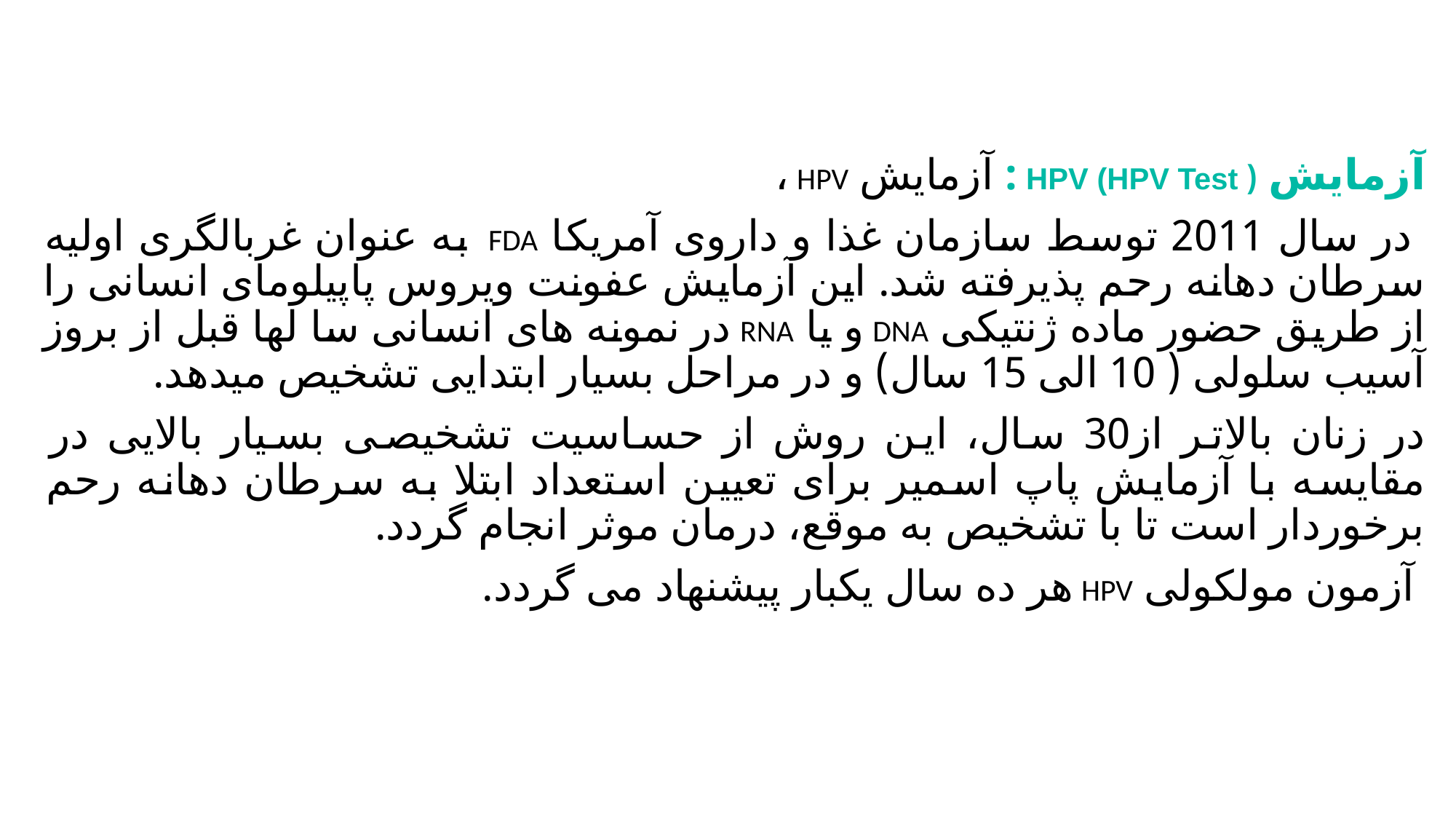

#
آزمایش ( HPV (HPV Test : آزمایش HPV ،
 در سال 2011 توسط سازمان غذا و داروی آمریکا FDA  به عنوان غربالگری اولیه سرطان دهانه رحم پذیرفته شد. این آزمایش عفونت ویروس پاپیلومای انسانی را از طریق حضور ماده ژنتیکی DNA و یا RNA در نمونه های انسانی سا لها قبل از بروز آسیب سلولی ( 10 الی 15 سال) و در مراحل بسیار ابتدایی تشخیص میدهد.
در زنان بالاتر از30 سال، این روش از حساسیت تشخیصی بسیار بالایی در مقایسه با آزمایش پاپ اسمیر برای تعیین استعداد ابتلا به سرطان دهانه رحم برخوردار است تا با تشخیص به موقع، درمان موثر انجام گردد.
 آزمون مولکولی HPV هر ده سال یکبار پیشنهاد می گردد.